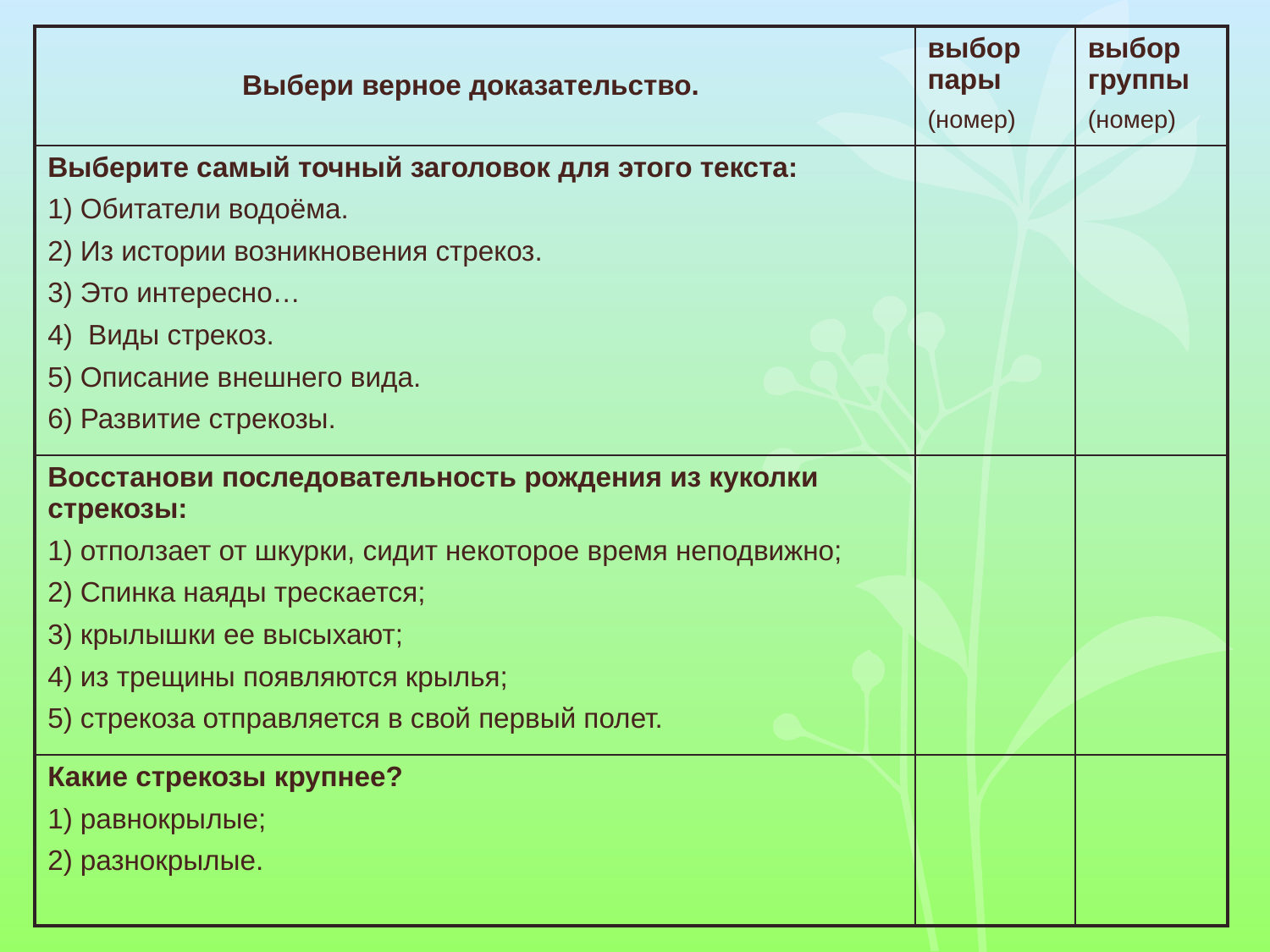

| Выбери верное доказательство. | выбор пары (номер) | выбор группы (номер) |
| --- | --- | --- |
| Выберите самый точный заголовок для этого текста: 1) Обитатели водоёма. 2) Из истории возникновения стрекоз. 3) Это интересно… 4) Виды стрекоз. 5) Описание внешнего вида. 6) Развитие стрекозы. |  |  |
| Восстанови последовательность рождения из куколки стрекозы: 1) отползает от шкурки, сидит некоторое время неподвижно; 2) Спинка наяды трескается; 3) крылышки ее высыхают; 4) из трещины появляются крылья; 5) стрекоза отправляется в свой первый полет. |  |  |
| Какие стрекозы крупнее? 1) равнокрылые; 2) разнокрылые. |  |  |